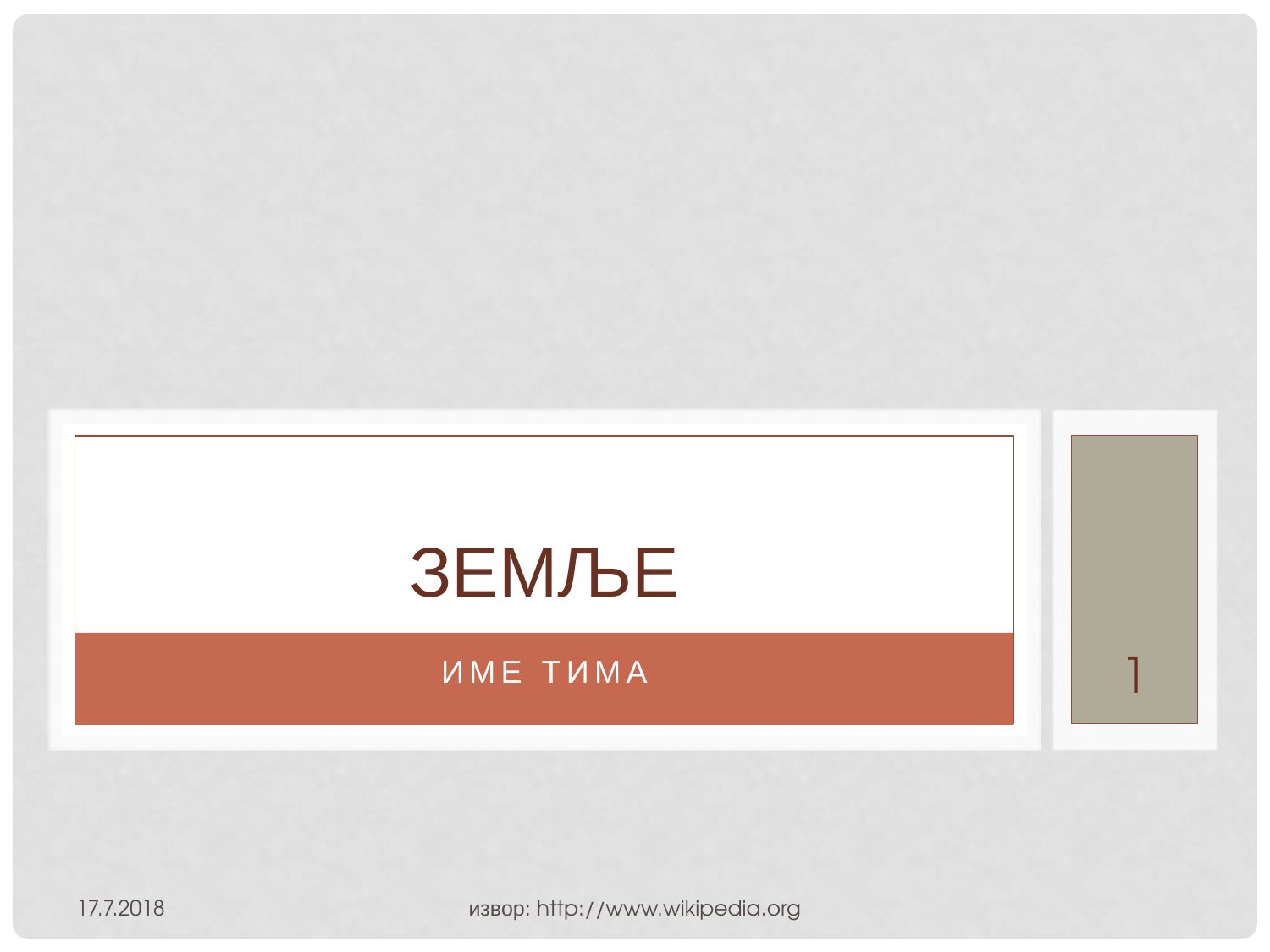

# Земље
1
Име тима
17.7.2018
извор: http://www.wikipedia.org